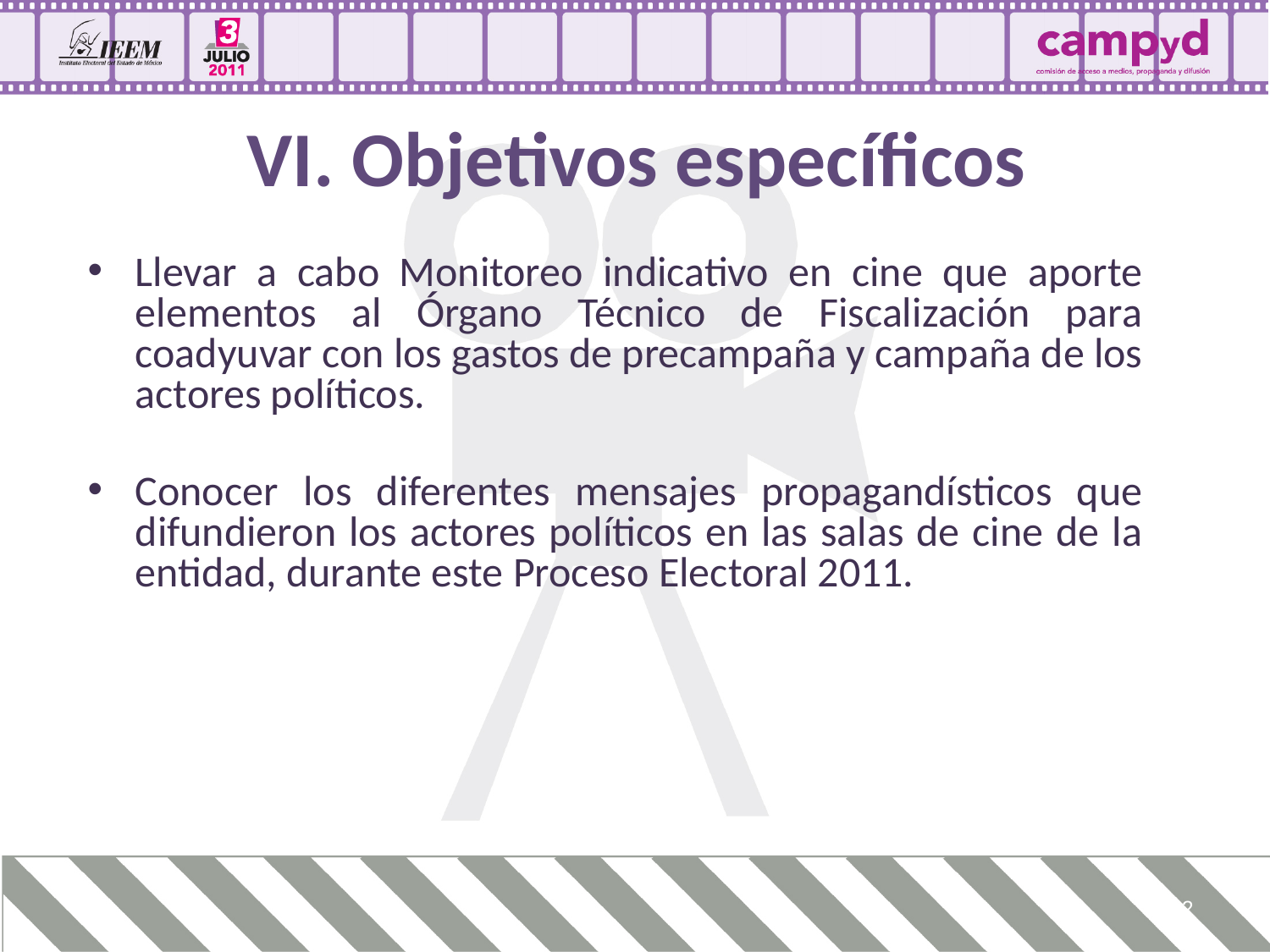

# VI. Objetivos específicos
Llevar a cabo Monitoreo indicativo en cine que aporte elementos al Órgano Técnico de Fiscalización para coadyuvar con los gastos de precampaña y campaña de los actores políticos.

Conocer los diferentes mensajes propagandísticos que difundieron los actores políticos en las salas de cine de la entidad, durante este Proceso Electoral 2011.

12